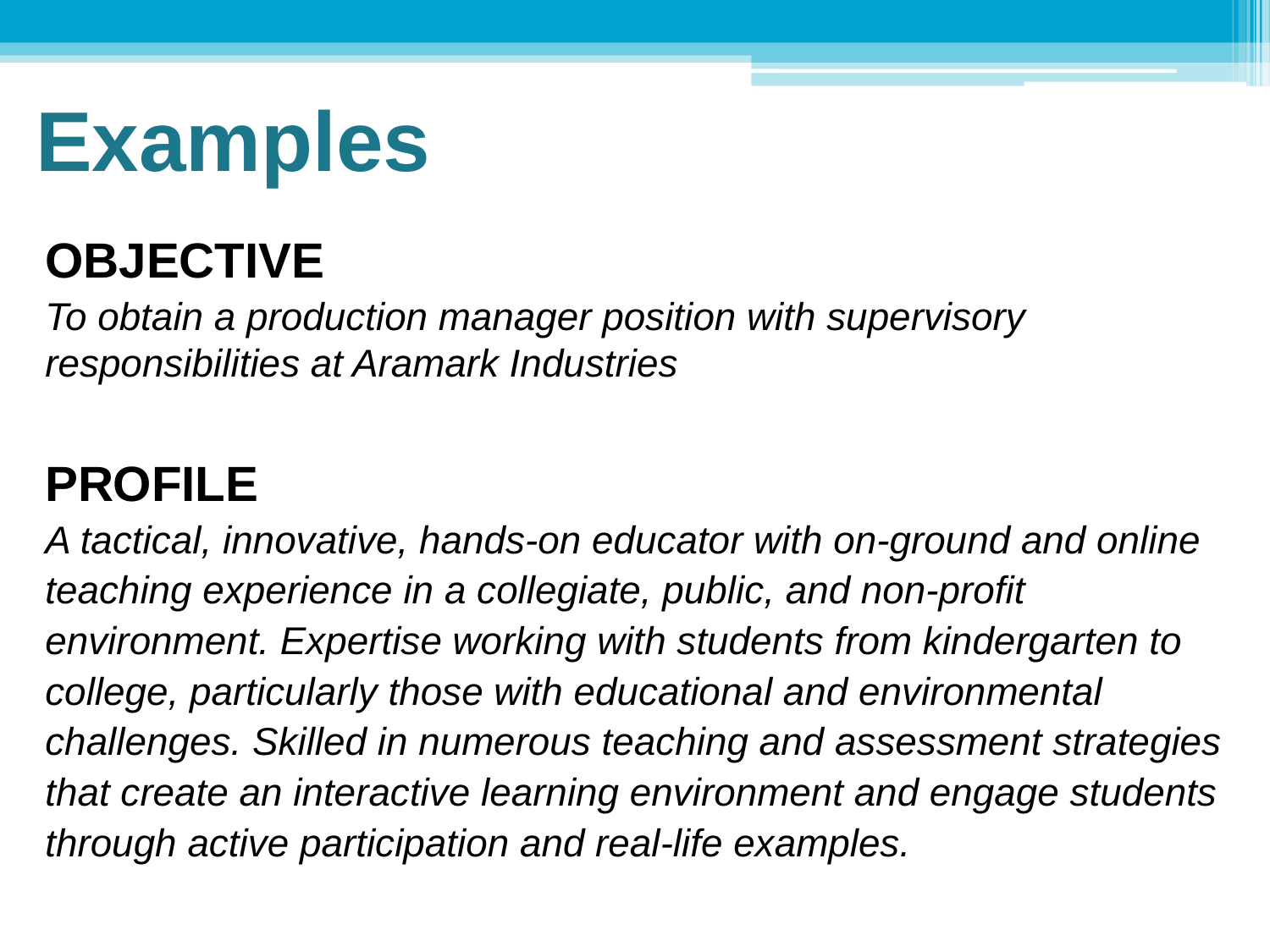

# Examples
OBJECTIVE
To obtain a production manager position with supervisory responsibilities at Aramark Industries

PROFILE
A tactical, innovative, hands-on educator with on-ground and online
teaching experience in a collegiate, public, and non-profit
environment. Expertise working with students from kindergarten to
college, particularly those with educational and environmental
challenges. Skilled in numerous teaching and assessment strategies
that create an interactive learning environment and engage students
through active participation and real-life examples.